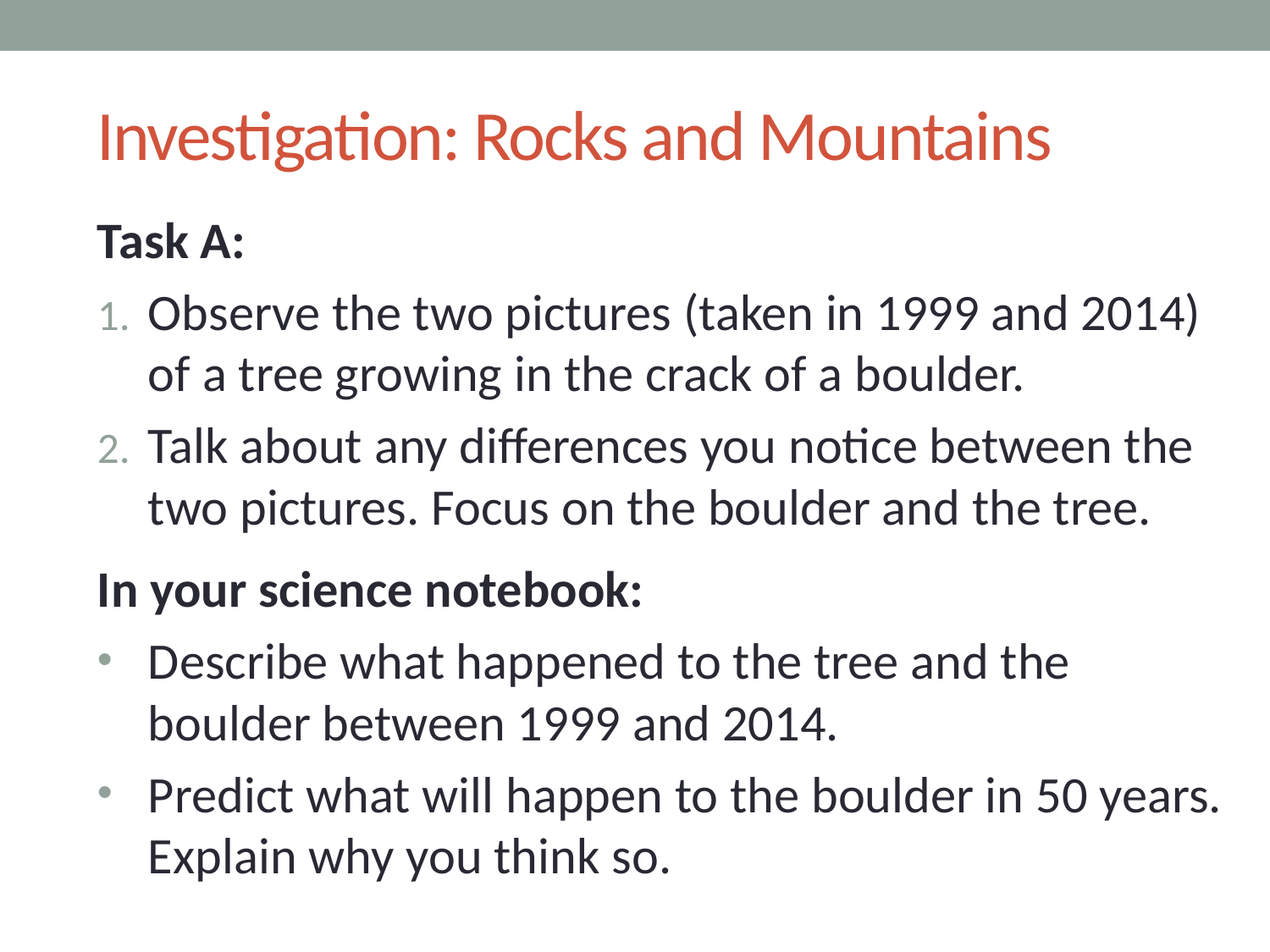

# Investigation: Rocks and Mountains
Task A:
Observe the two pictures (taken in 1999 and 2014)
of a tree growing in the crack of a boulder.
Talk about any differences you notice between the two pictures. Focus on the boulder and the tree.
In your science notebook:
Describe what happened to the tree and the boulder between 1999 and 2014.
Predict what will happen to the boulder in 50 years. Explain why you think so.